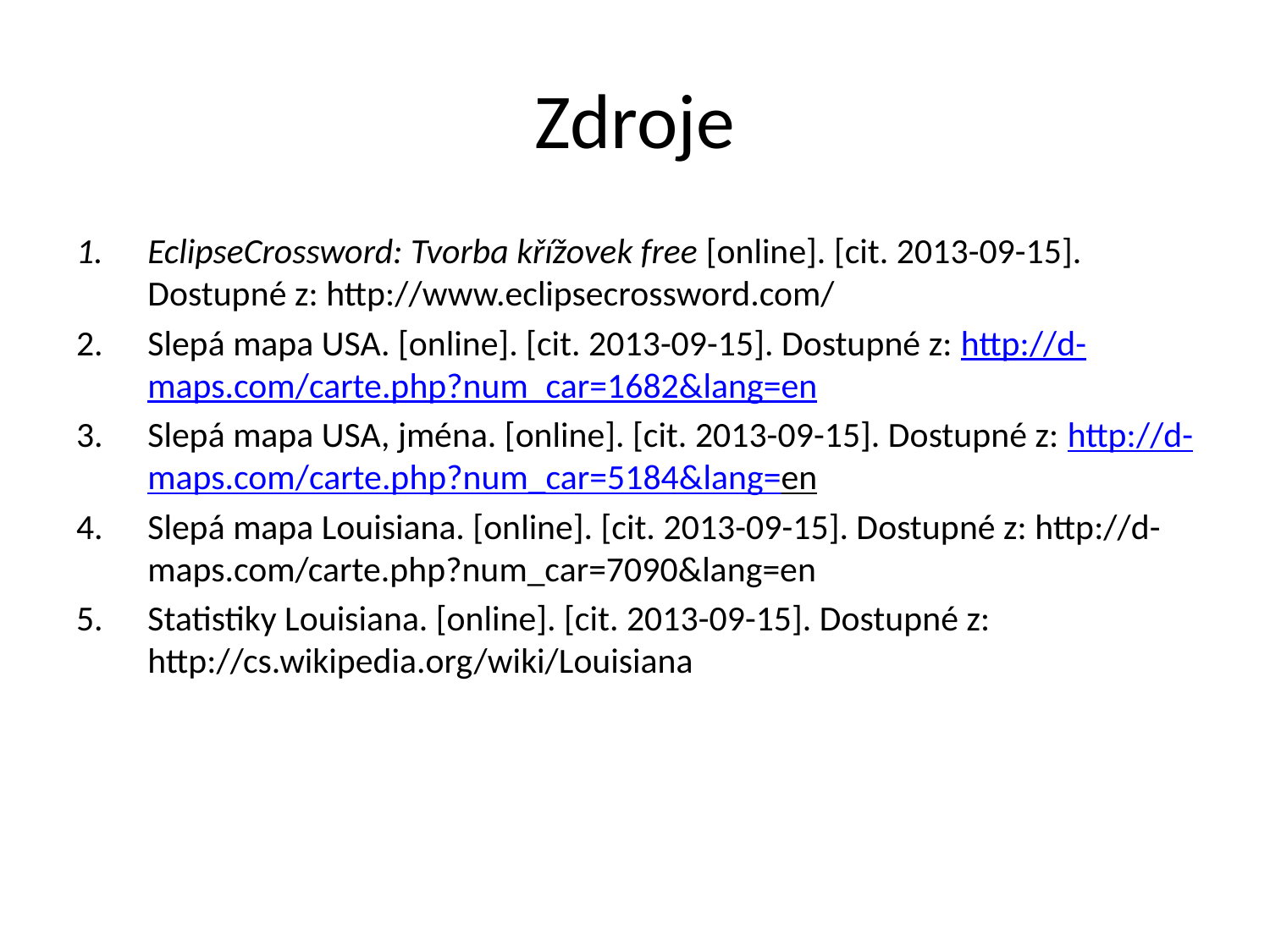

# Zdroje
EclipseCrossword: Tvorba křížovek free [online]. [cit. 2013-09-15]. Dostupné z: http://www.eclipsecrossword.com/
Slepá mapa USA. [online]. [cit. 2013-09-15]. Dostupné z: http://d-maps.com/carte.php?num_car=1682&lang=en
Slepá mapa USA, jména. [online]. [cit. 2013-09-15]. Dostupné z: http://d-maps.com/carte.php?num_car=5184&lang=en
Slepá mapa Louisiana. [online]. [cit. 2013-09-15]. Dostupné z: http://d-maps.com/carte.php?num_car=7090&lang=en
Statistiky Louisiana. [online]. [cit. 2013-09-15]. Dostupné z: http://cs.wikipedia.org/wiki/Louisiana